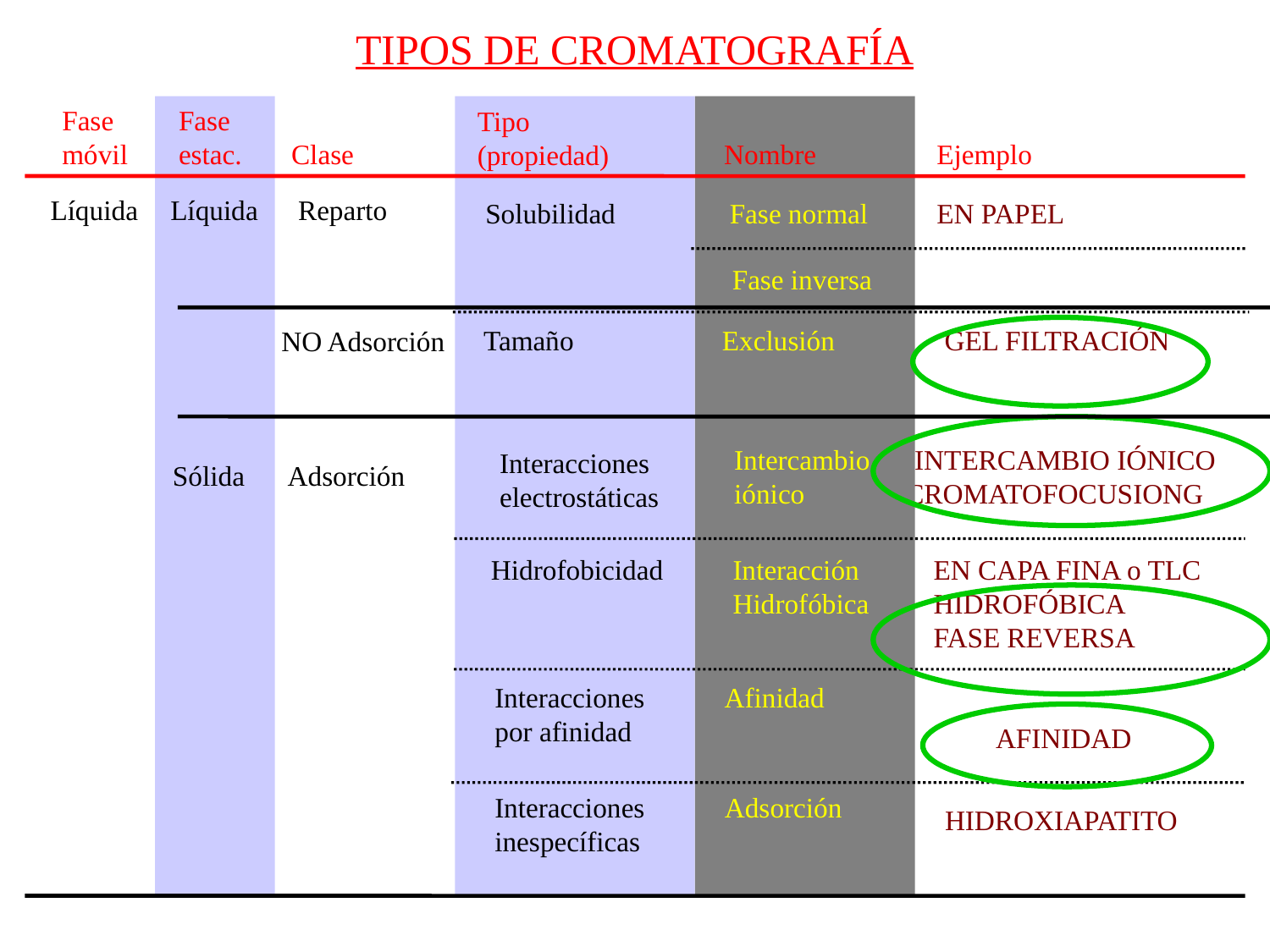

TIPOS DE CROMATOGRAFÍA
Fase
móvil

Fase
estac.

Tipo
(propiedad)
Clase
Nombre
Ejemplo

Líquida
Líquida
Reparto
Solubilidad
Fase normal
EN PAPEL

Fase inversa

Tamaño
Exclusión
GEL FILTRACIÓN
NO Adsorción

Intercambio
iónico
IINTERCAMBIO IÓNICO
CROMATOFOCUSIONG
Interacciones
electrostáticas
Sólida
Adsorción

Hidrofobicidad
Interacción
Hidrofóbica
EN CAPA FINA o TLC
HIDROFÓBICA
FASE REVERSA

Interacciones
por afinidad
Afinidad

AFINIDAD

Interacciones
inespecíficas
Adsorción
HIDROXIAPATITO